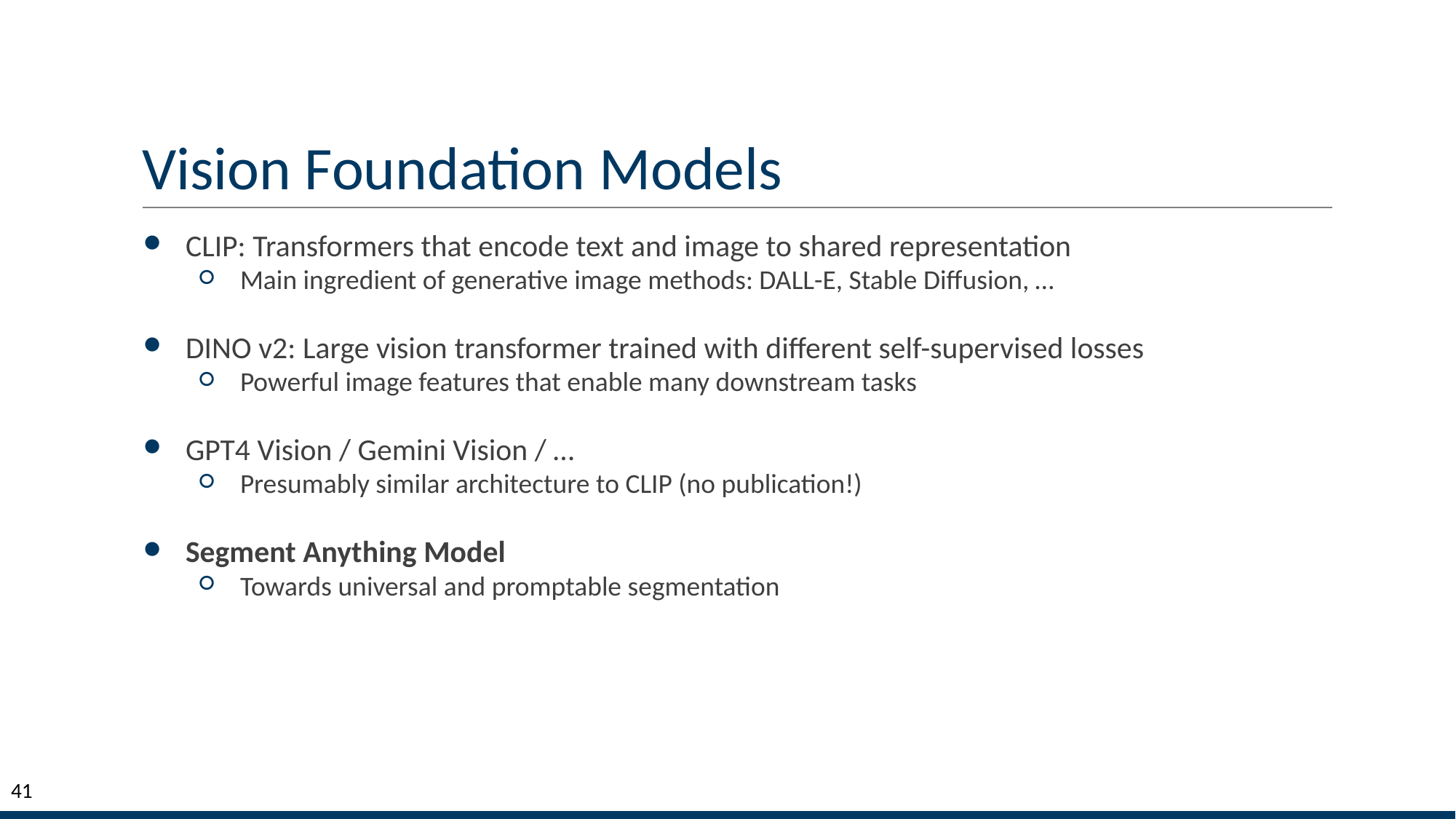

# Vision Foundation Models
CLIP: Transformers that encode text and image to shared representation
Main ingredient of generative image methods: DALL-E, Stable Diffusion, …
DINO v2: Large vision transformer trained with different self-supervised losses
Powerful image features that enable many downstream tasks
GPT4 Vision / Gemini Vision / …
Presumably similar architecture to CLIP (no publication!)
Segment Anything Model
Towards universal and promptable segmentation
41